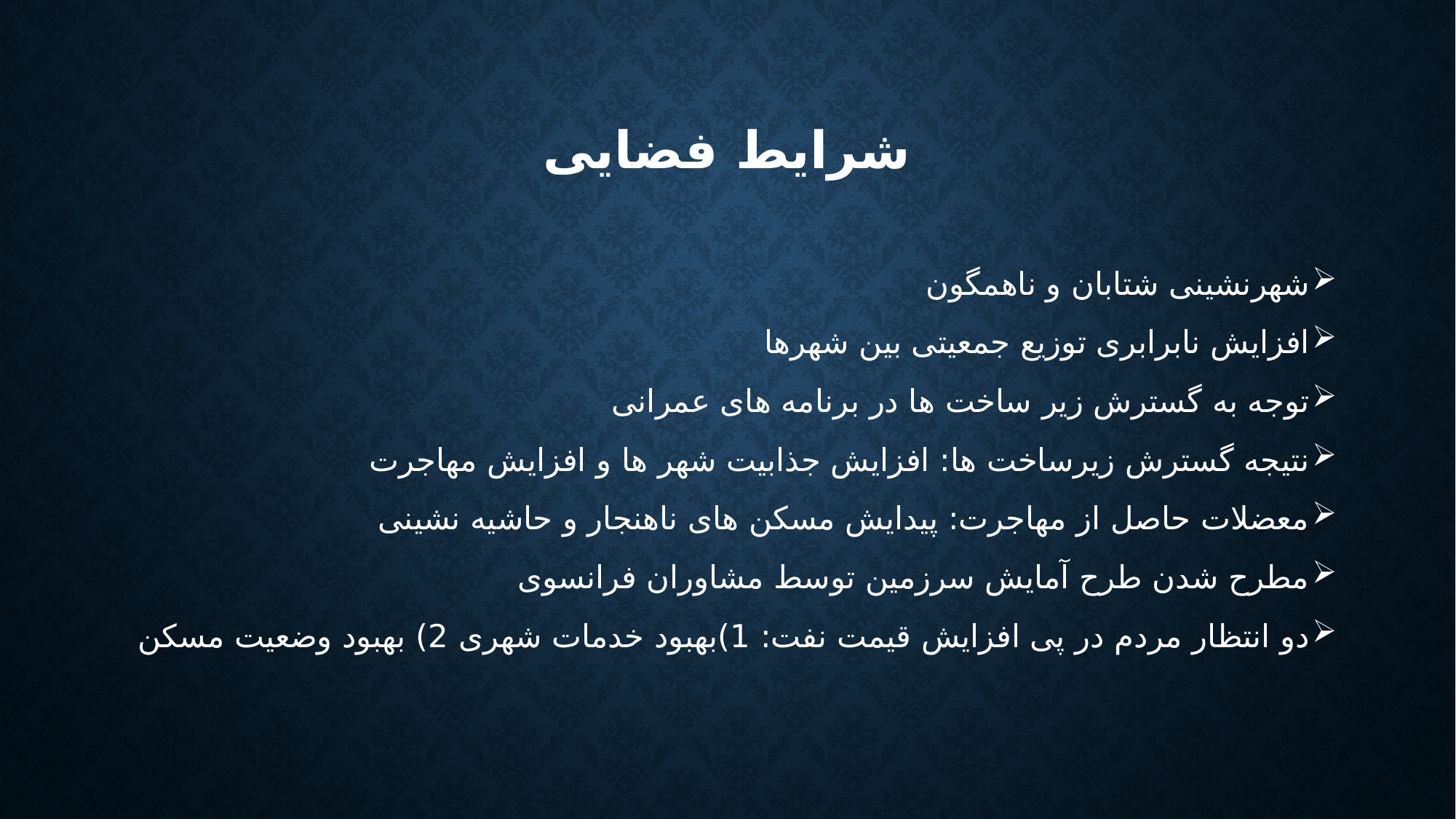

# شرایط فضایی
شهرنشینی شتابان و ناهمگون
افزایش نابرابری توزیع جمعیتی بین شهرها
توجه به گسترش زیر ساخت ها در برنامه های عمرانی
نتیجه گسترش زیرساخت ها: افزایش جذابیت شهر ها و افزایش مهاجرت
معضلات حاصل از مهاجرت: پیدایش مسکن های ناهنجار و حاشیه نشینی
مطرح شدن طرح آمایش سرزمین توسط مشاوران فرانسوی
دو انتظار مردم در پی افزایش قیمت نفت: 1)بهبود خدمات شهری 2) بهبود وضعیت مسکن